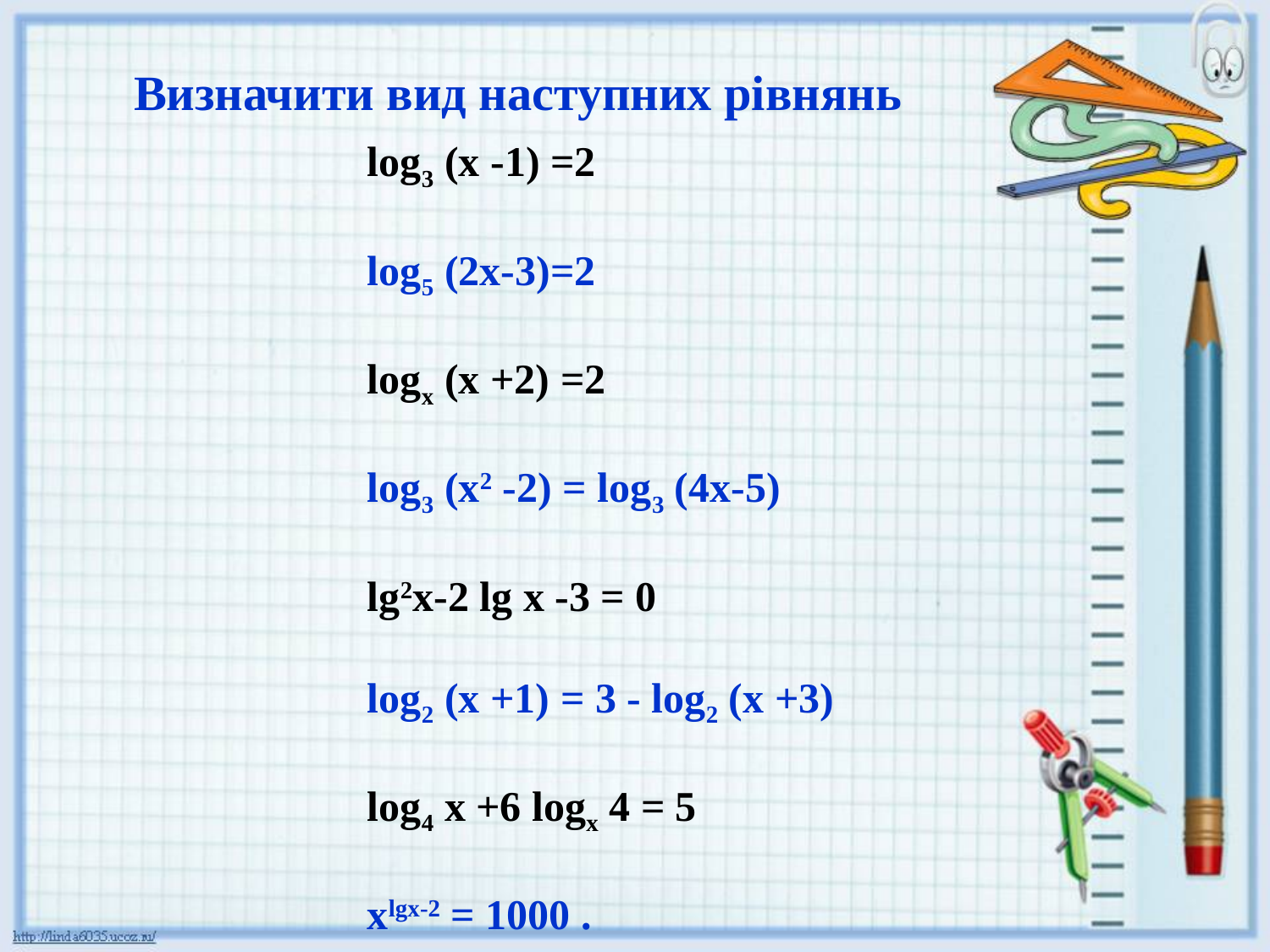

Визначити вид наступних рівнянь
log3 (х -1) =2

log5 (2х-3)=2

logх (х +2) =2

log3 (х2 -2) = log3 (4х-5)

lg2x-2 lg х -3 = 0

log2 (х +1) = 3 - log2 (х +3)

log4 х +6 logх 4 = 5

хlgx-2 = 1000 .